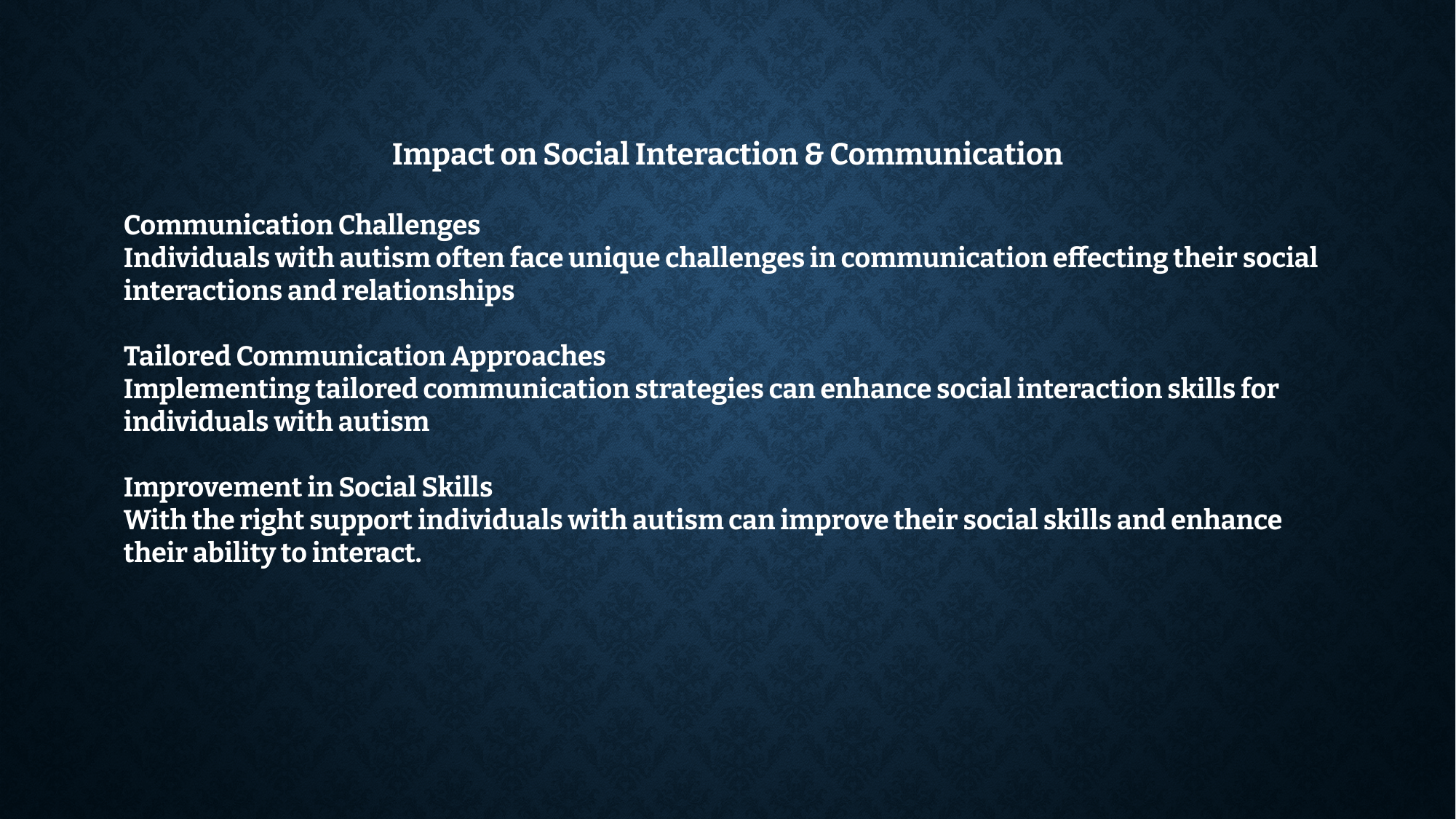

Impact on Social Interaction & Communication

Communication Challenges
Individuals with autism often face unique challenges in communication effecting their social interactions and relationships

Tailored Communication Approaches
Implementing tailored communication strategies can enhance social interaction skills for individuals with autism

Improvement in Social Skills
With the right support individuals with autism can improve their social skills and enhance their ability to interact.